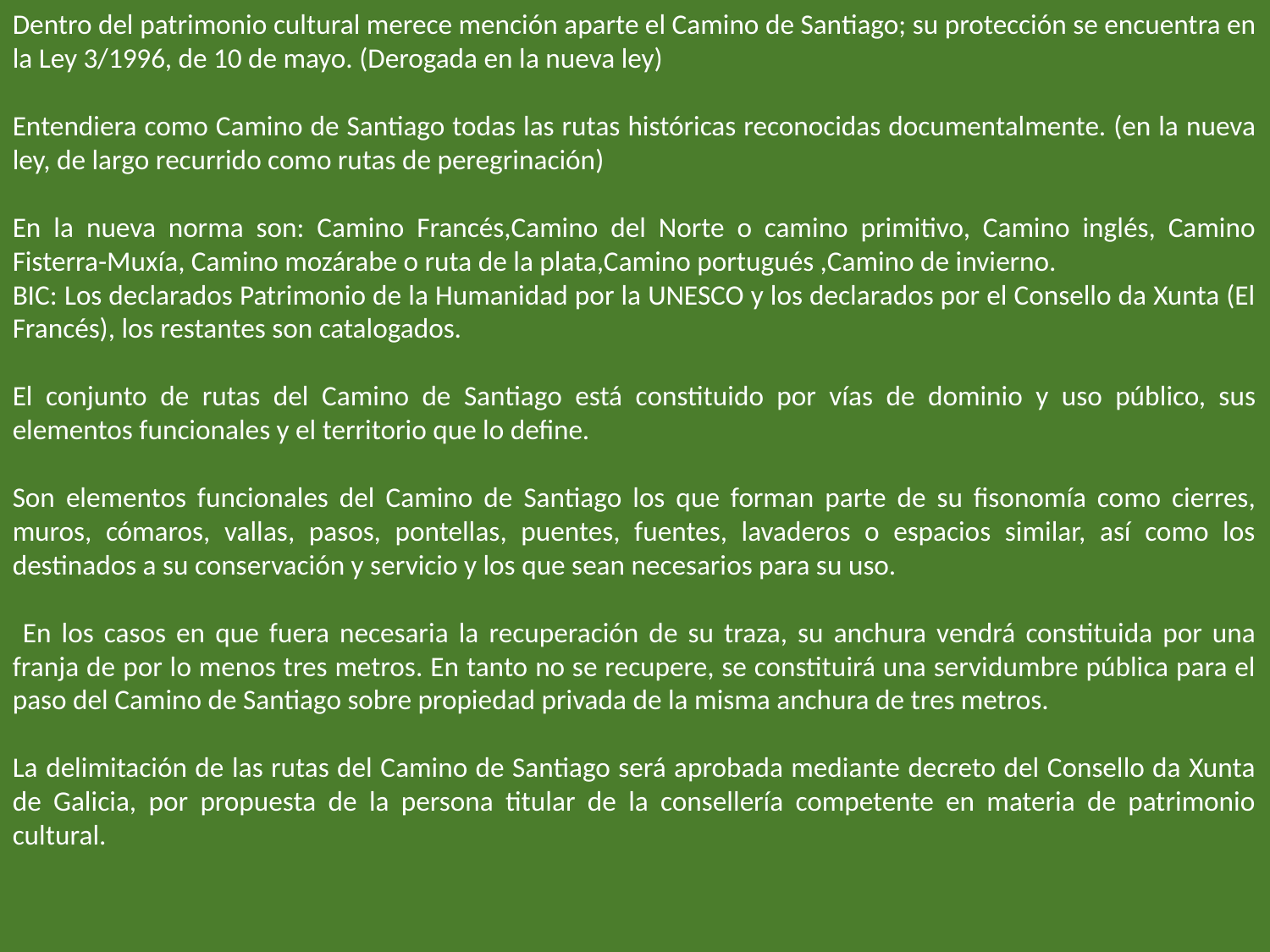

Dentro del patrimonio cultural merece mención aparte el Camino de Santiago; su protección se encuentra en la Ley 3/1996, de 10 de mayo. (Derogada en la nueva ley)

Entendiera como Camino de Santiago todas las rutas históricas reconocidas documentalmente. (en la nueva ley, de largo recurrido como rutas de peregrinación)

En la nueva norma son: Camino Francés,Camino del Norte o camino primitivo, Camino inglés, Camino Fisterra-Muxía, Camino mozárabe o ruta de la plata,Camino portugués ,Camino de invierno.
BIC: Los declarados Patrimonio de la Humanidad por la UNESCO y los declarados por el Consello da Xunta (El Francés), los restantes son catalogados.

El conjunto de rutas del Camino de Santiago está constituido por vías de dominio y uso público, sus elementos funcionales y el territorio que lo define.

Son elementos funcionales del Camino de Santiago los que forman parte de su fisonomía como cierres, muros, cómaros, vallas, pasos, pontellas, puentes, fuentes, lavaderos o espacios similar, así como los destinados a su conservación y servicio y los que sean necesarios para su uso.

 En los casos en que fuera necesaria la recuperación de su traza, su anchura vendrá constituida por una franja de por lo menos tres metros. En tanto no se recupere, se constituirá una servidumbre pública para el paso del Camino de Santiago sobre propiedad privada de la misma anchura de tres metros.

La delimitación de las rutas del Camino de Santiago será aprobada mediante decreto del Consello da Xunta de Galicia, por propuesta de la persona titular de la consellería competente en materia de patrimonio cultural.